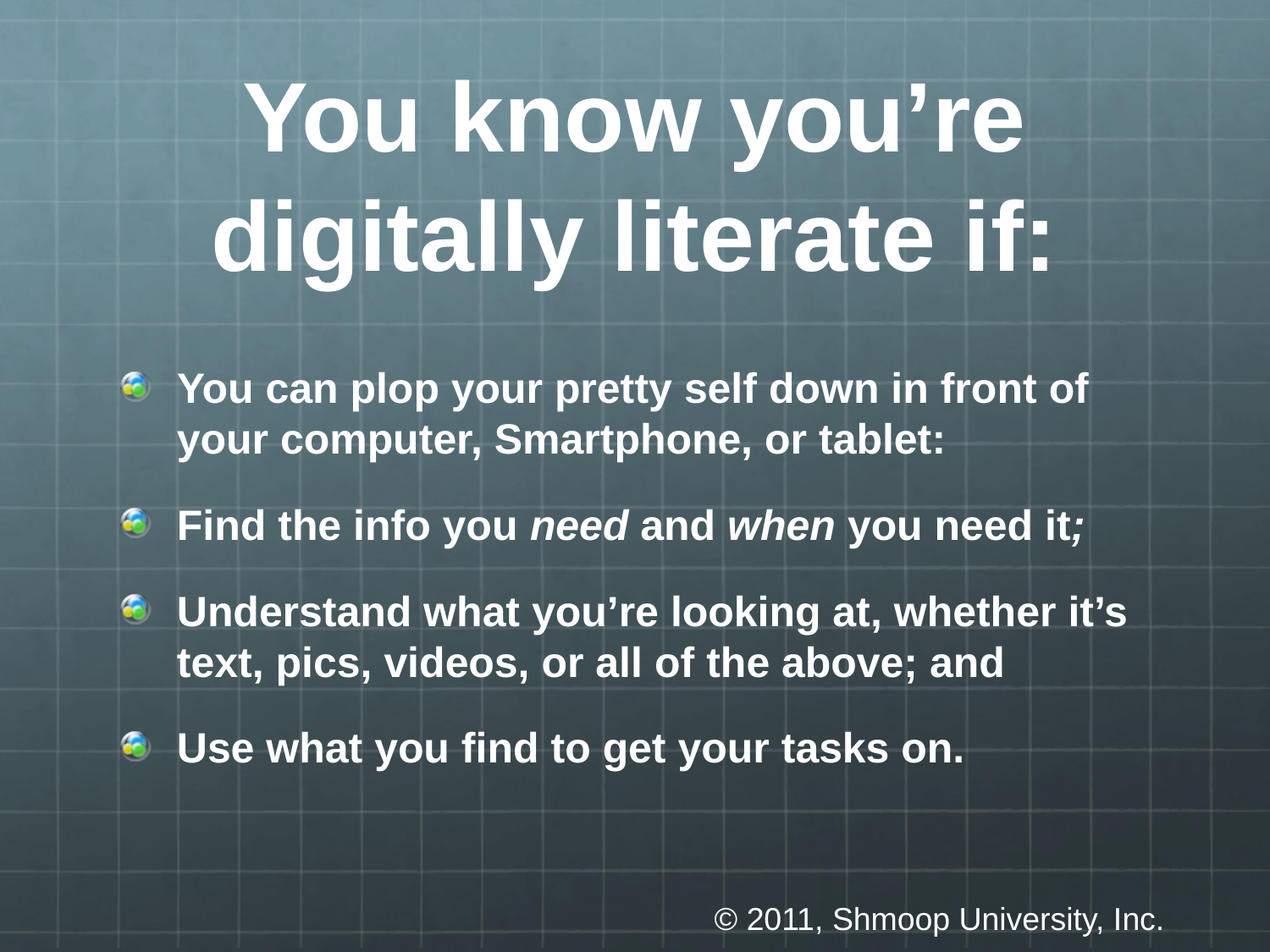

# You know you’re digitally literate if:
You can plop your pretty self down in front of your computer, Smartphone, or tablet:
Find the info you need and when you need it;
Understand what you’re looking at, whether it’s text, pics, videos, or all of the above; and
Use what you find to get your tasks on.
© 2011, Shmoop University, Inc.